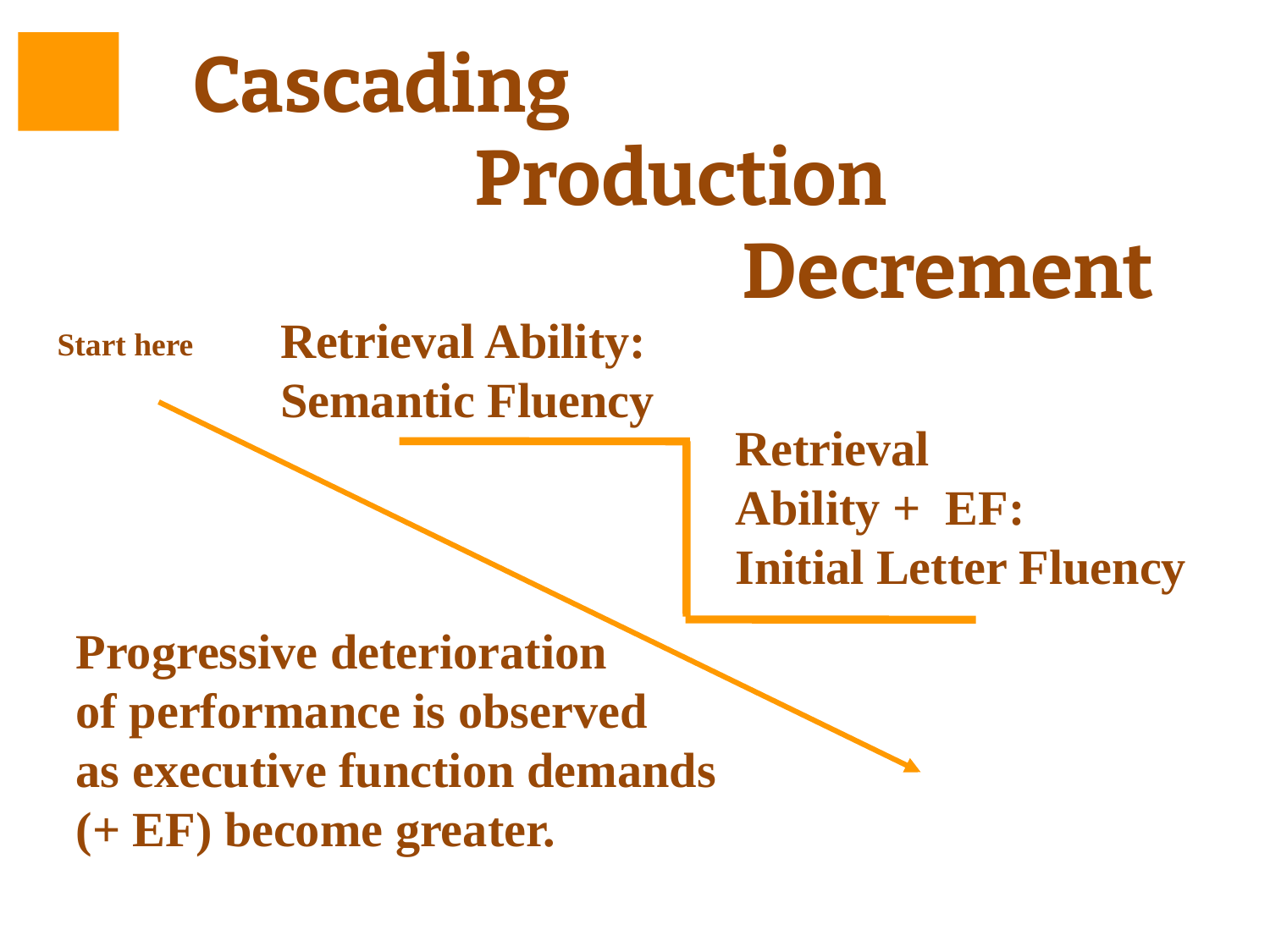

# Cascading Production Decrement
Retrieval Ability:
Semantic Fluency
Start here

Retrieval
Ability +  EF:
Initial Letter Fluency

Progressive deterioration
of performance is observed
as executive function demands (+ EF) become greater.